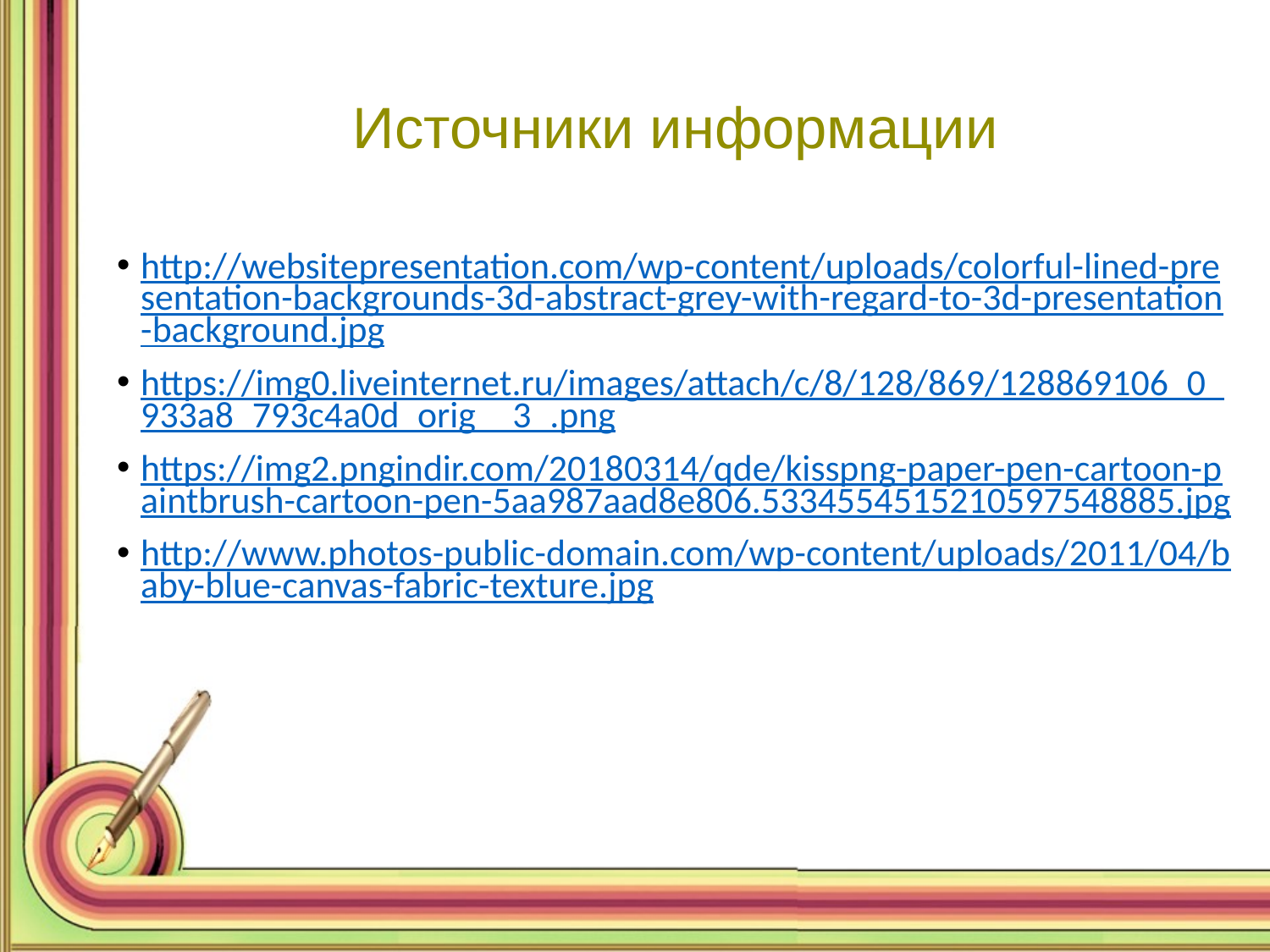

# Источники информации
http://websitepresentation.com/wp-content/uploads/colorful-lined-presentation-backgrounds-3d-abstract-grey-with-regard-to-3d-presentation-background.jpg
https://img0.liveinternet.ru/images/attach/c/8/128/869/128869106_0_933a8_793c4a0d_orig__3_.png
https://img2.pngindir.com/20180314/qde/kisspng-paper-pen-cartoon-paintbrush-cartoon-pen-5aa987aad8e806.5334554515210597548885.jpg
http://www.photos-public-domain.com/wp-content/uploads/2011/04/baby-blue-canvas-fabric-texture.jpg